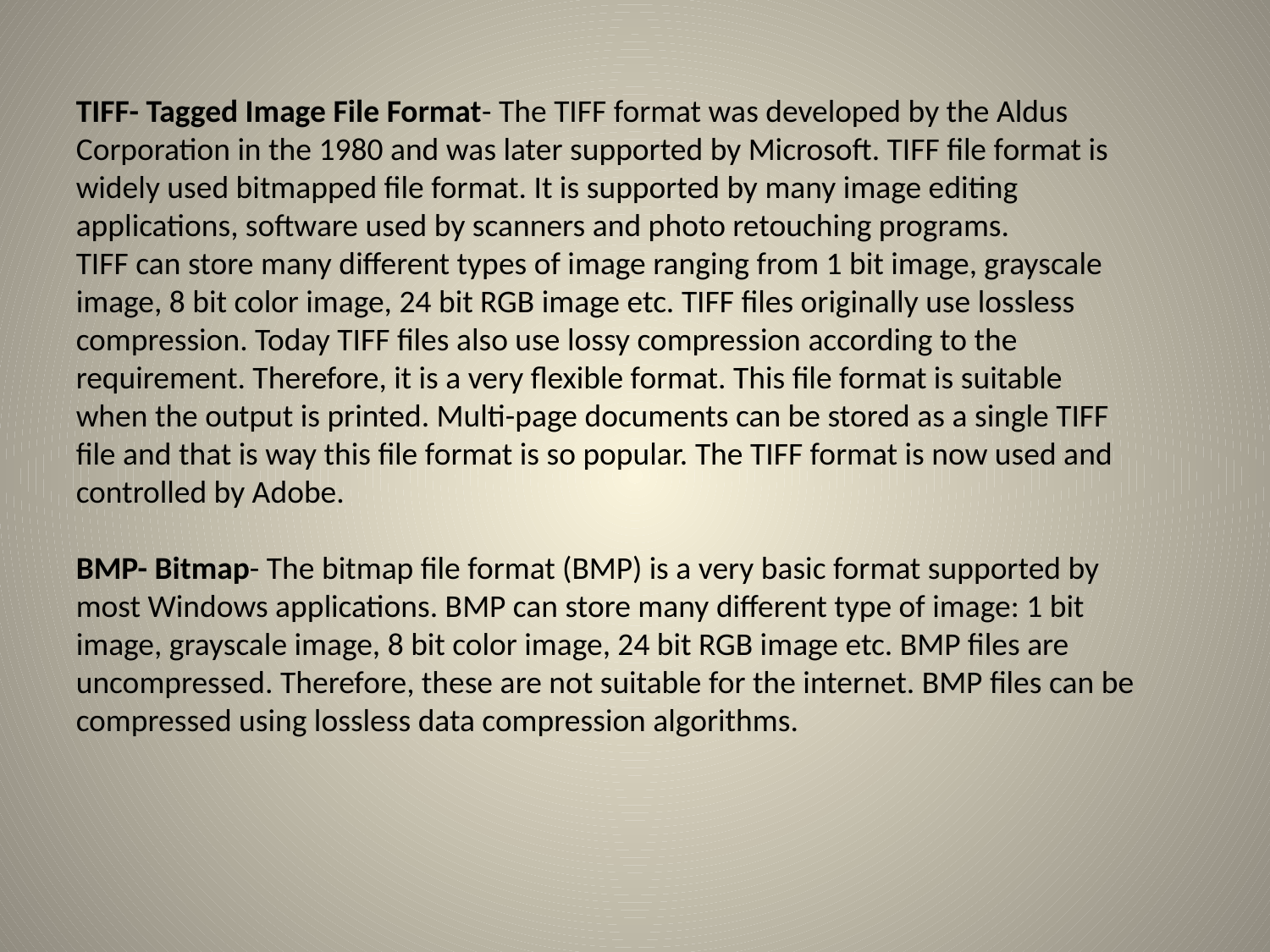

TIFF- Tagged Image File Format- The TIFF format was developed by the Aldus Corporation in the 1980 and was later supported by Microsoft. TIFF file format is widely used bitmapped file format. It is supported by many image editing applications, software used by scanners and photo retouching programs.
TIFF can store many different types of image ranging from 1 bit image, grayscale image, 8 bit color image, 24 bit RGB image etc. TIFF files originally use lossless compression. Today TIFF files also use lossy compression according to the requirement. Therefore, it is a very flexible format. This file format is suitable when the output is printed. Multi-page documents can be stored as a single TIFF file and that is way this file format is so popular. The TIFF format is now used and controlled by Adobe.

BMP- Bitmap- The bitmap file format (BMP) is a very basic format supported by most Windows applications. BMP can store many different type of image: 1 bit image, grayscale image, 8 bit color image, 24 bit RGB image etc. BMP files are uncompressed. Therefore, these are not suitable for the internet. BMP files can be compressed using lossless data compression algorithms.